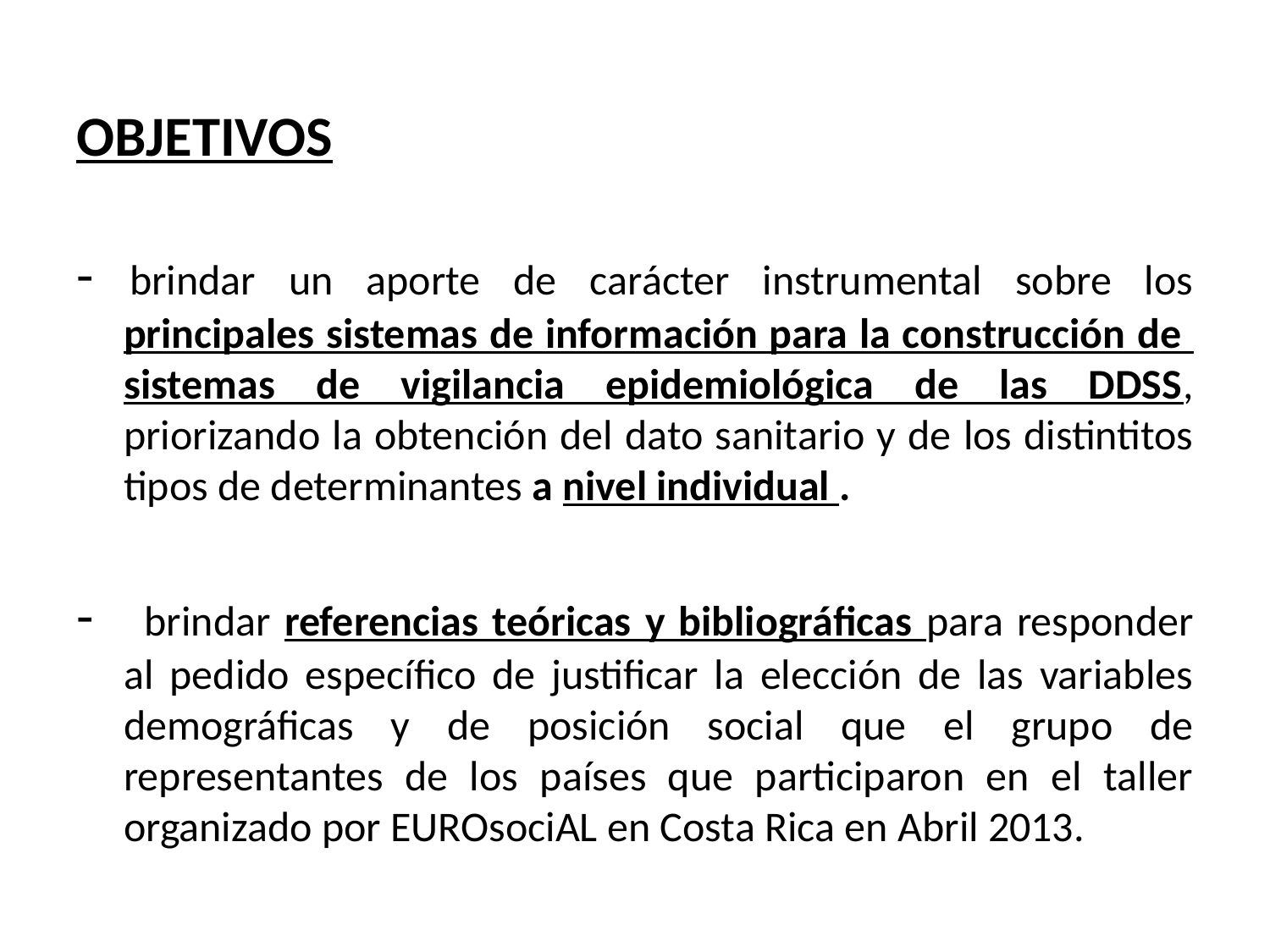

OBJETIVOS

- brindar un aporte de carácter instrumental sobre los principales sistemas de información para la construcción de  sistemas de vigilancia epidemiológica de las DDSS, priorizando la obtención del dato sanitario y de los distintitos tipos de determinantes a nivel individual .

-   brindar referencias teóricas y bibliográficas para responder al pedido específico de justificar la elección de las variables demográficas y de posición social que el grupo de representantes de los países que participaron en el taller organizado por EUROsociAL en Costa Rica en Abril 2013.